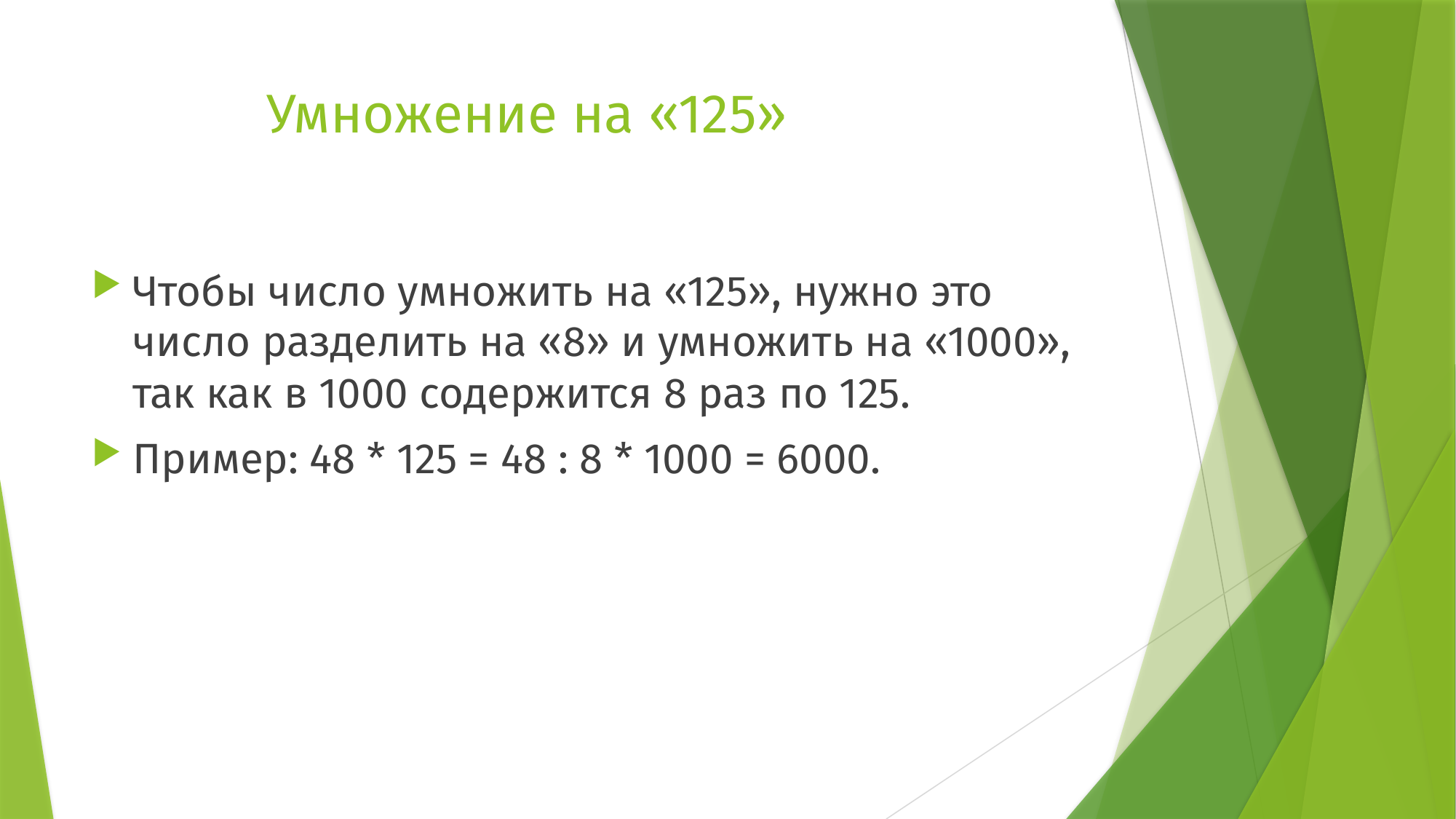

# Умножение на «125»
Чтобы число умножить на «125», нужно это число разделить на «8» и умножить на «1000», так как в 1000 содержится 8 раз по 125.
Пример: 48 * 125 = 48 : 8 * 1000 = 6000.